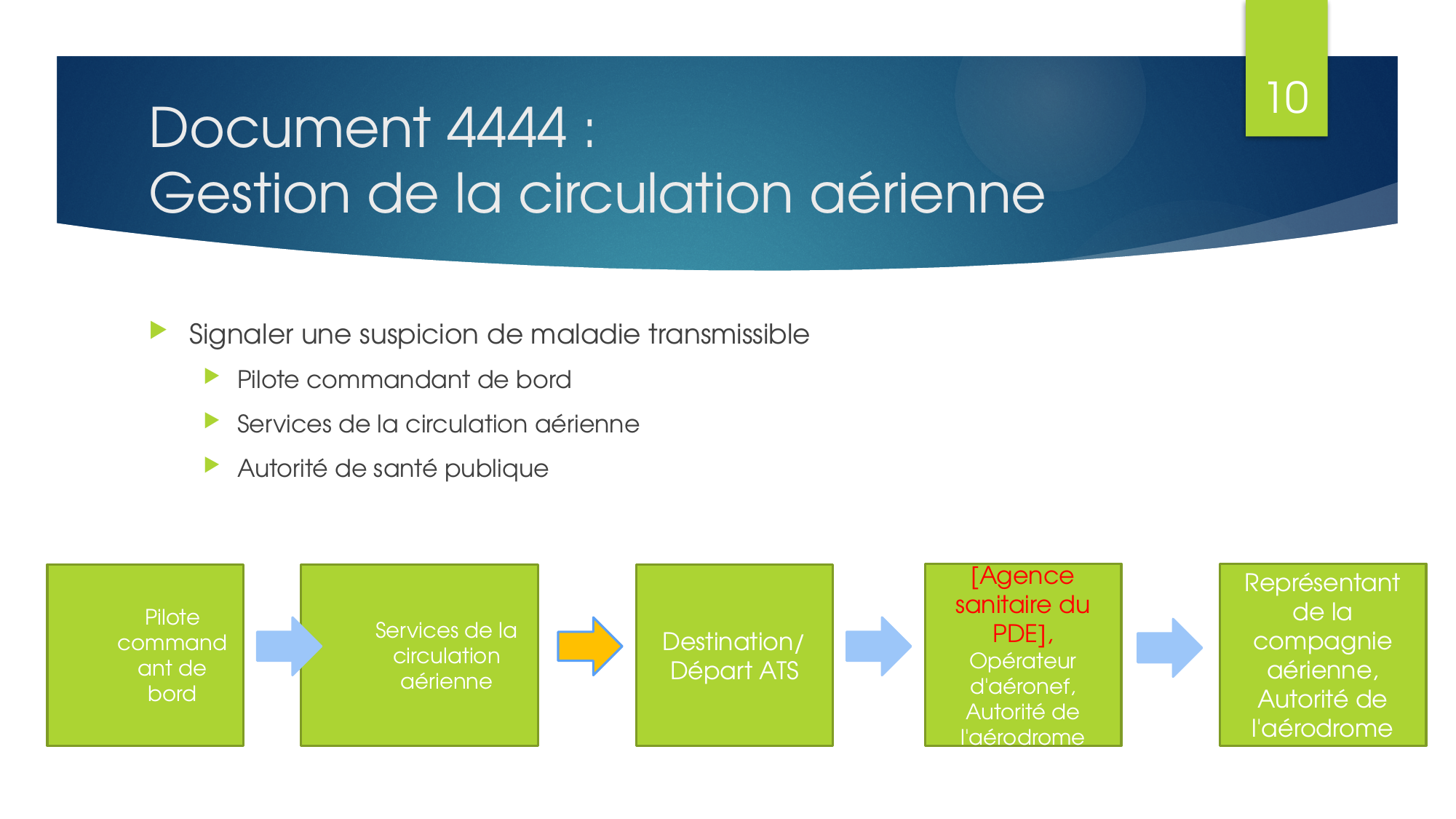

10
# Document 4444 : Gestion de la circulation aérienne
Signaler une suspicion de maladie transmissible
Pilote commandant de bord
Services de la circulation aérienne
Autorité de santé publique
[Agence sanitaire du PDE],
Opérateur d'aéronef,
Autorité de l'aérodrome
Représentant de la compagnie aérienne, Autorité de l'aérodrome
Pilote commandant de bord
Services de la circulation aérienne
Destination/
Départ ATS